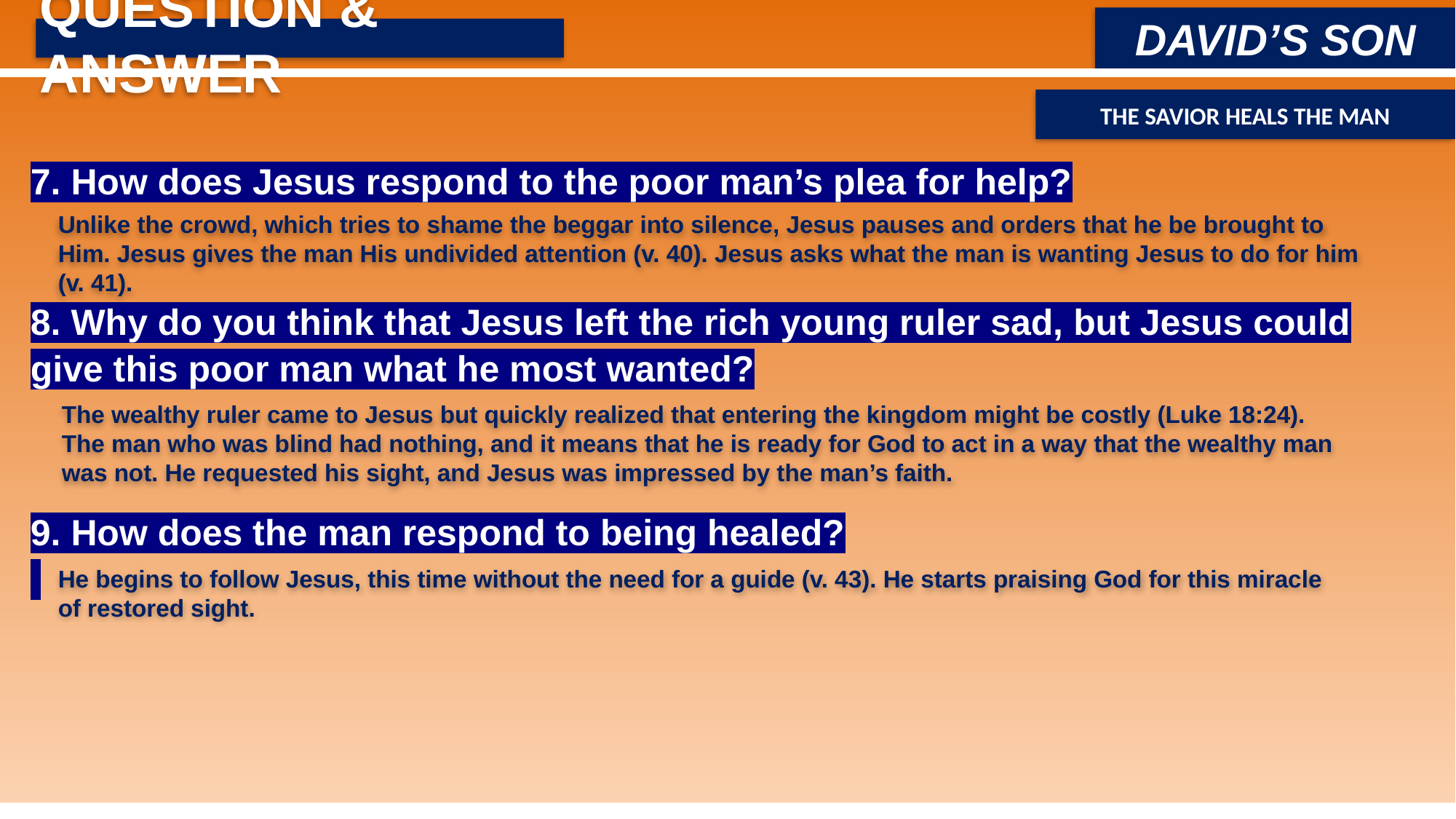

David’s Son
QUESTION & ANSWER
THE SAVIOR HEALS THE MAN
7. How does Jesus respond to the poor man’s plea for help?

8. Why do you think that Jesus left the rich young ruler sad, but Jesus could give this poor man what he most wanted?

9. How does the man respond to being healed?

Unlike the crowd, which tries to shame the beggar into silence, Jesus pauses and orders that he be brought to Him. Jesus gives the man His undivided attention (v. 40). Jesus asks what the man is wanting Jesus to do for him (v. 41).
The wealthy ruler came to Jesus but quickly realized that entering the kingdom might be costly (Luke 18:24). The man who was blind had nothing, and it means that he is ready for God to act in a way that the wealthy man was not. He requested his sight, and Jesus was impressed by the man’s faith.
He begins to follow Jesus, this time without the need for a guide (v. 43). He starts praising God for this miracle of restored sight.